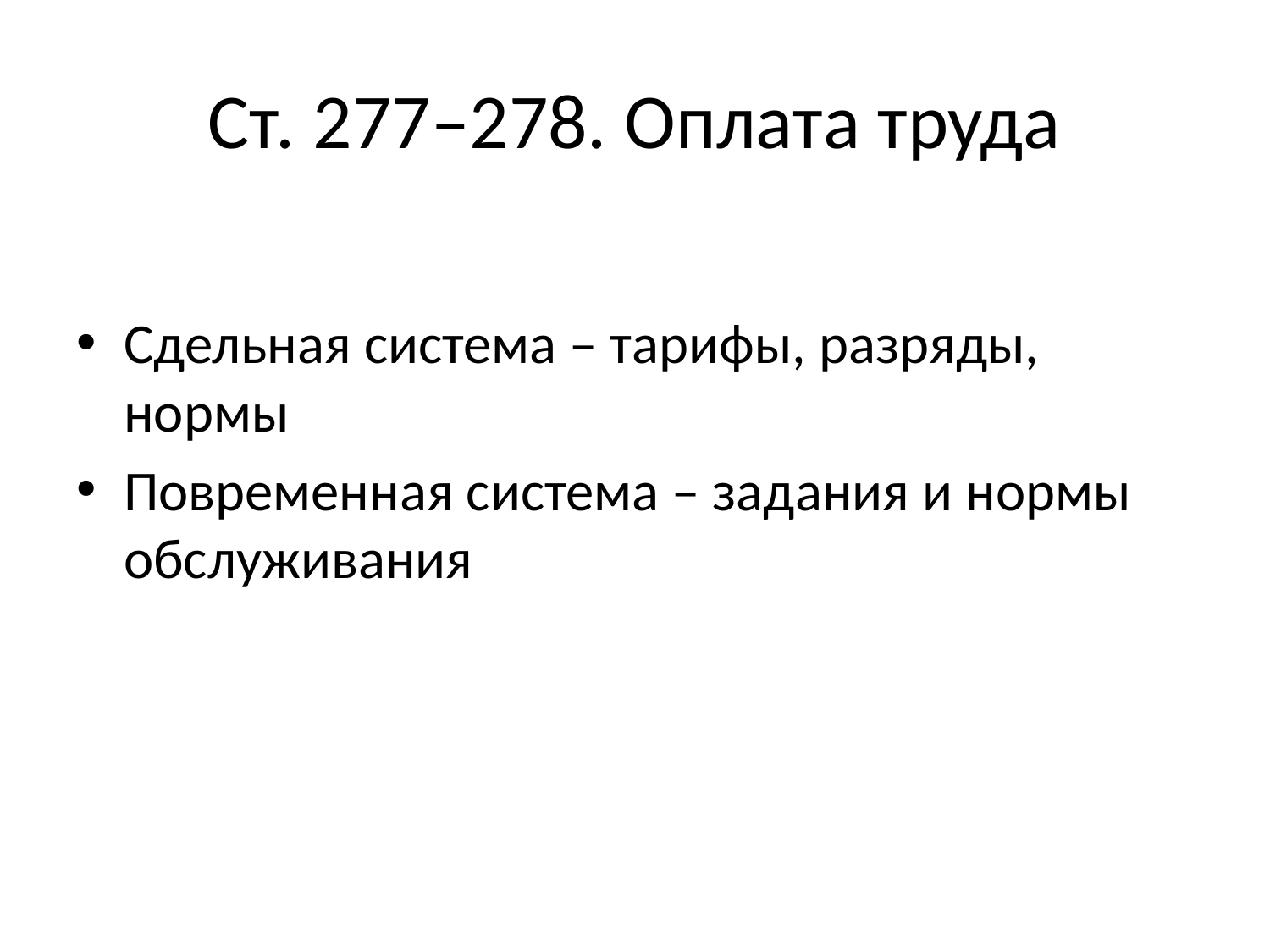

# Ст. 277–278. Оплата труда

Сдельная система – тарифы, разряды, нормы
Повременная система – задания и нормы обслуживания